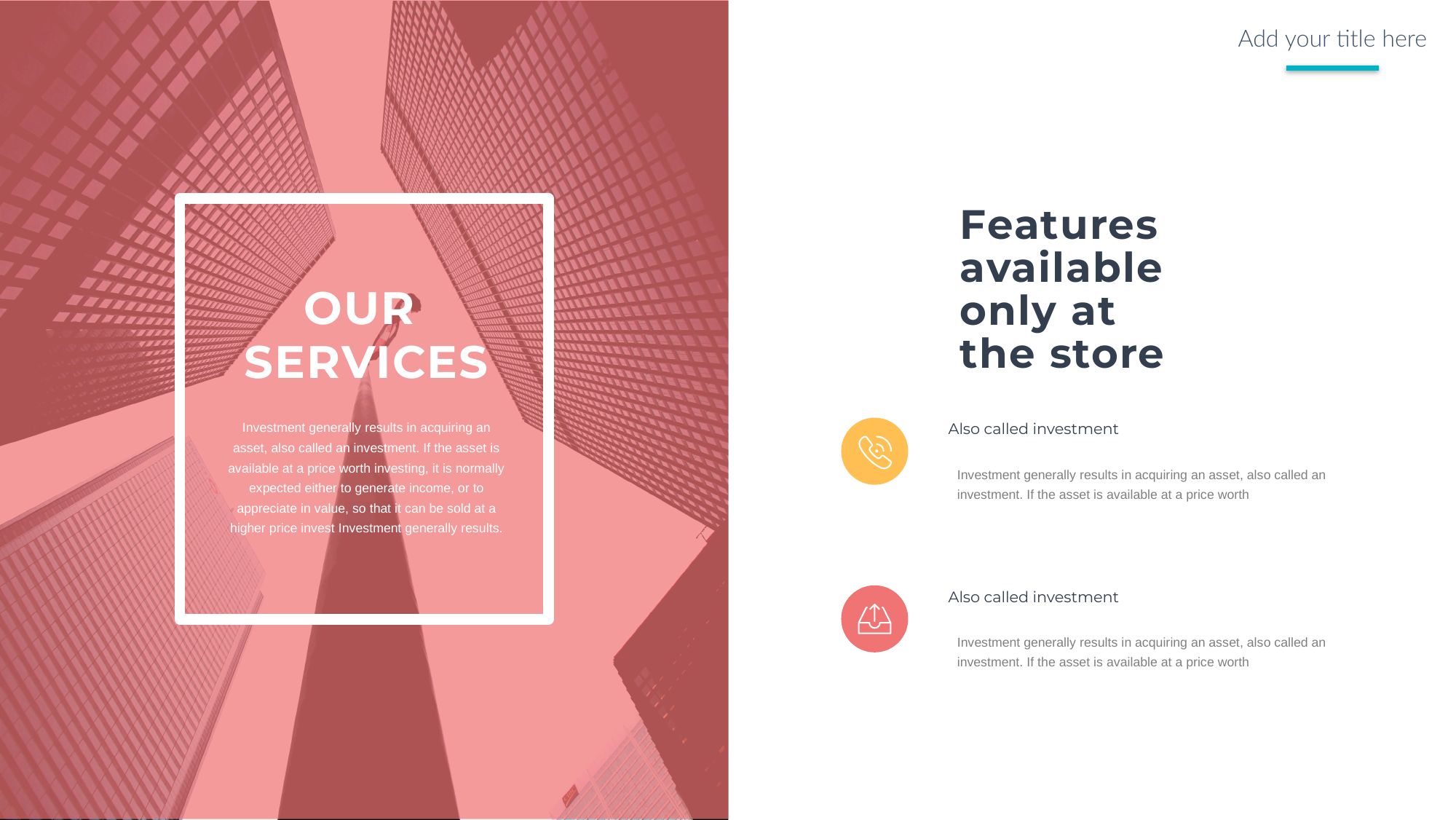

Add your title here

OUR
SERVICES
Investment generally results in acquiring an asset, also called an investment. If the asset is available at a price worth investing, it is normally expected either to generate income, or to appreciate in value, so that it can be sold at a higher price invest Investment generally results.
Features
available
only at
the store
Also called investment

Investment generally results in acquiring an asset, also called an investment. If the asset is available at a price worth
Also called investment

Investment generally results in acquiring an asset, also called an investment. If the asset is available at a price worth